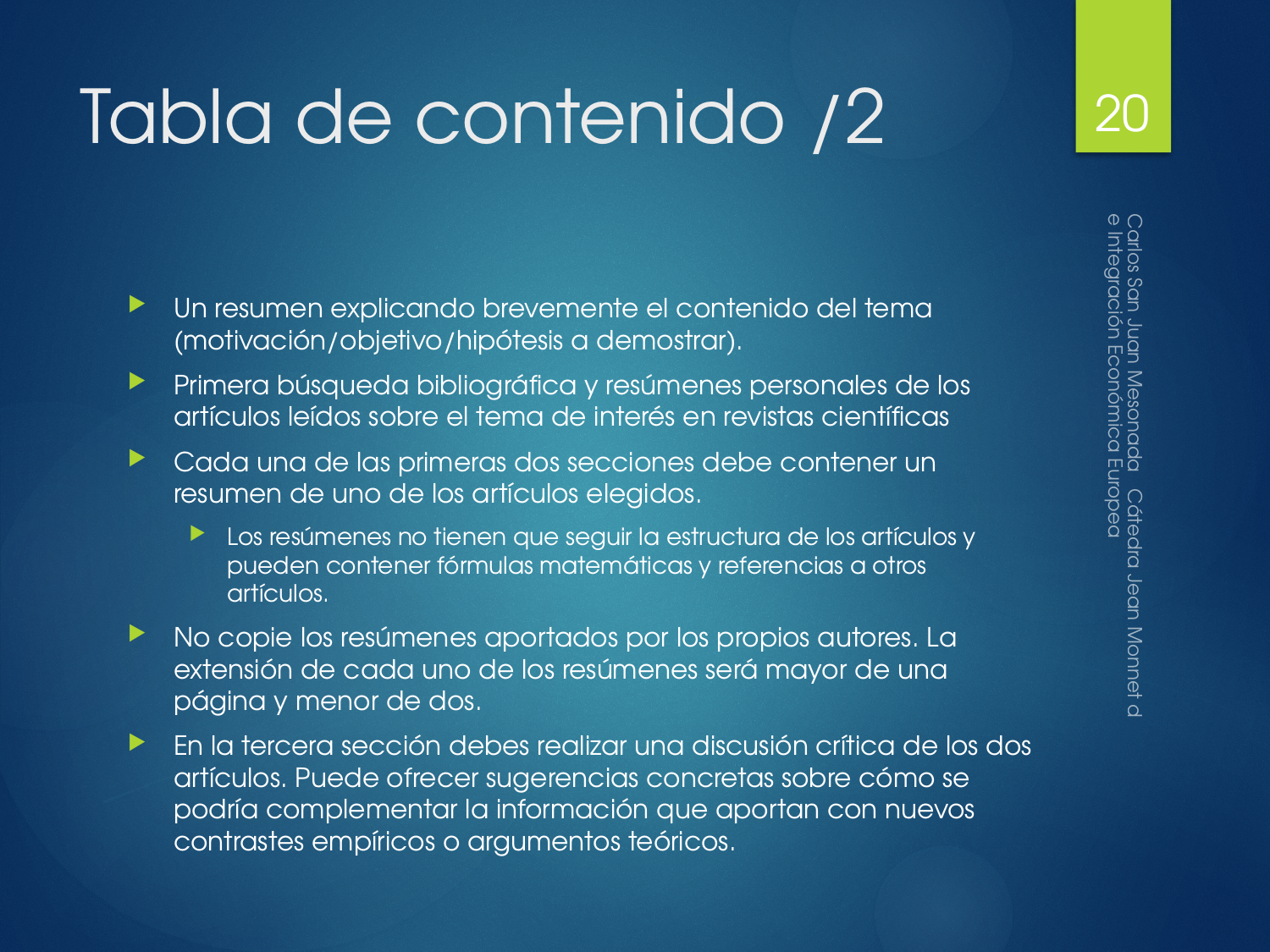

20
# Tabla de contenido /2
Un resumen explicando brevemente el contenido del tema (motivación/objetivo/hipótesis a demostrar).
Primera búsqueda bibliográfica y resúmenes personales de los artículos leídos sobre el tema de interés en revistas científicas
Cada una de las primeras dos secciones debe contener un resumen de uno de los artículos elegidos.
Los resúmenes no tienen que seguir la estructura de los artículos y pueden contener fórmulas matemáticas y referencias a otros artículos.
No copie los resúmenes aportados por los propios autores. La extensión de cada uno de los resúmenes será mayor de una página y menor de dos.
En la tercera sección debes realizar una discusión crítica de los dos artículos. Puede ofrecer sugerencias concretas sobre cómo se podría complementar la información que aportan con nuevos contrastes empíricos o argumentos teóricos.
Carlos San Juan Mesonada   Cátedra Jean Monnet de Integración Económica Europea